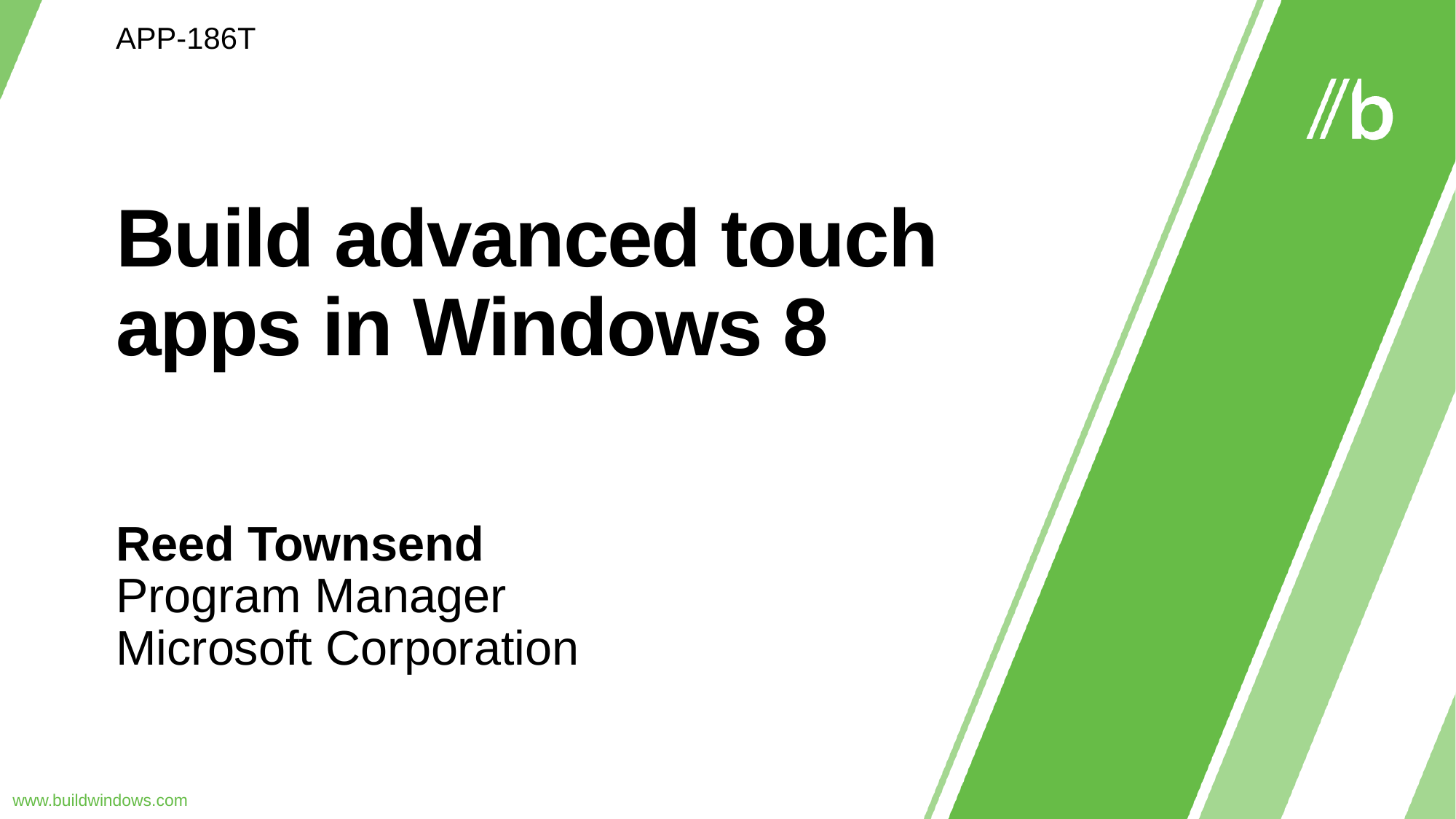

APP-186T
# Build advanced touch apps in Windows 8
Reed Townsend
Program Manager
Microsoft Corporation